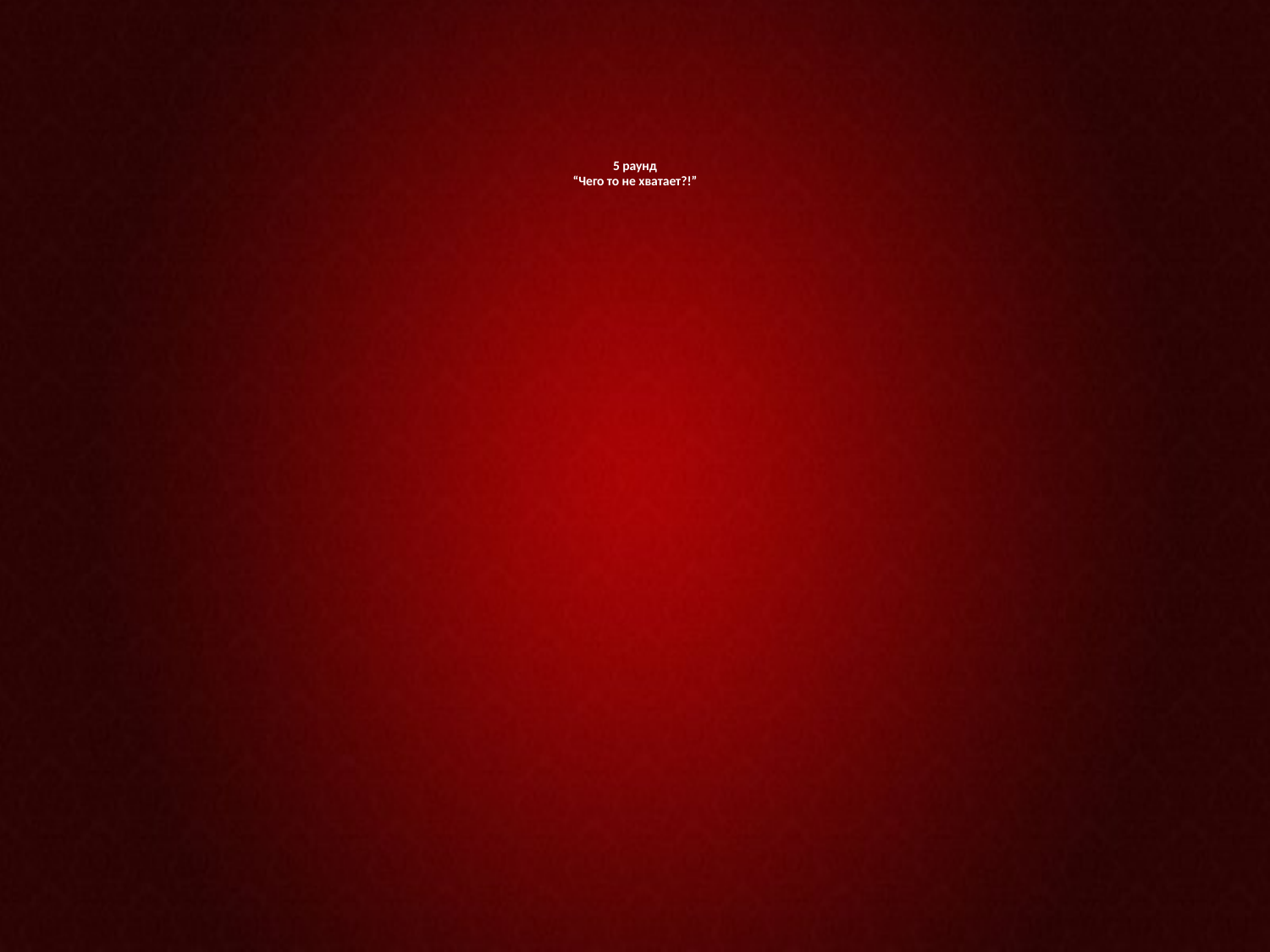

# 5 раунд “Чего то не хватает?!”